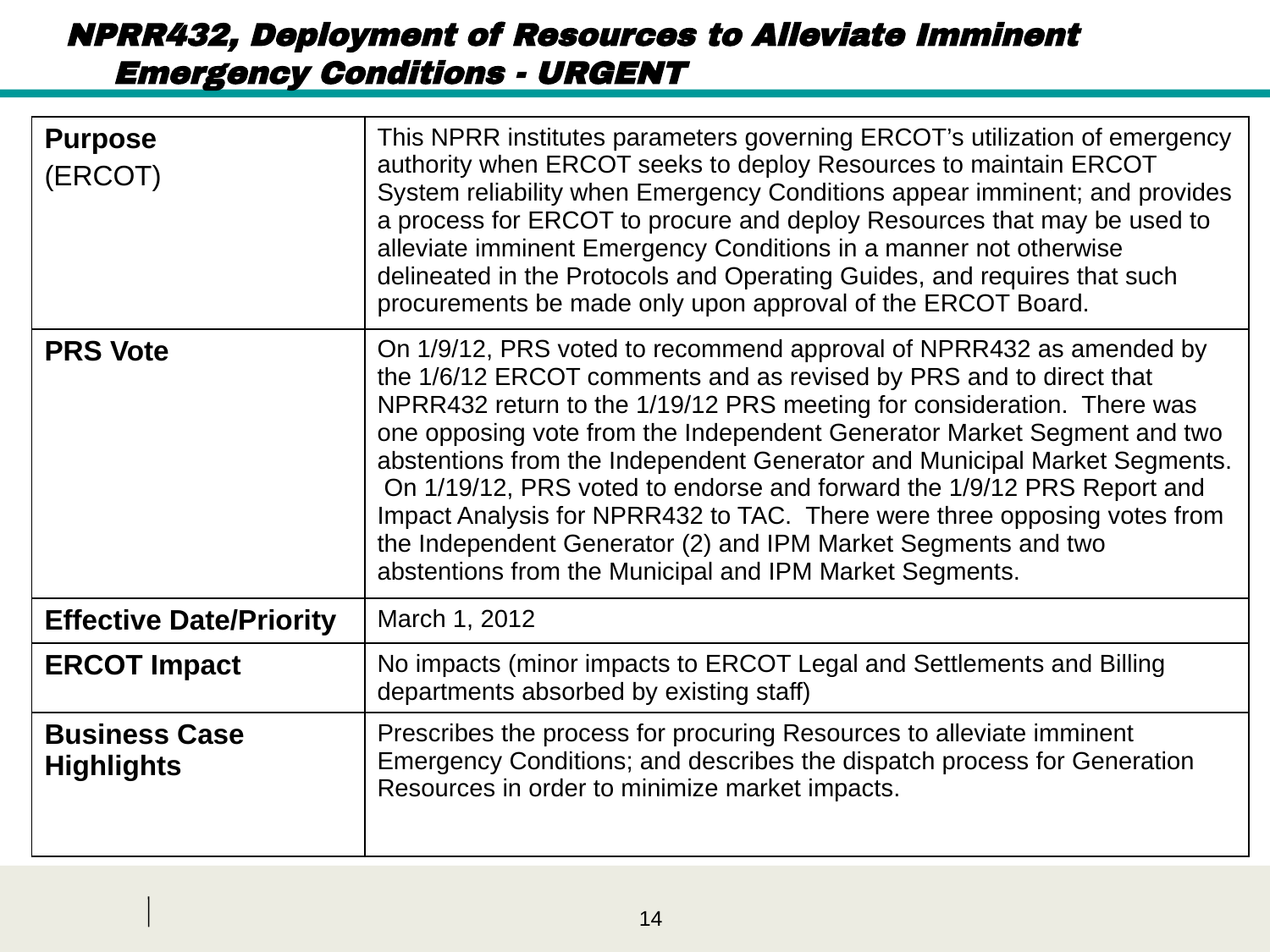

NPRR432, Deployment of Resources to Alleviate Imminent Emergency Conditions - Urgent
| Purpose (ERCOT) | This NPRR institutes parameters governing ERCOT’s utilization of emergency authority when ERCOT seeks to deploy Resources to maintain ERCOT System reliability when Emergency Conditions appear imminent; and provides a process for ERCOT to procure and deploy Resources that may be used to alleviate imminent Emergency Conditions in a manner not otherwise delineated in the Protocols and Operating Guides, and requires that such procurements be made only upon approval of the ERCOT Board. |
| --- | --- |
| PRS Vote | On 1/9/12, PRS voted to recommend approval of NPRR432 as amended by the 1/6/12 ERCOT comments and as revised by PRS and to direct that NPRR432 return to the 1/19/12 PRS meeting for consideration. There was one opposing vote from the Independent Generator Market Segment and two abstentions from the Independent Generator and Municipal Market Segments. On 1/19/12, PRS voted to endorse and forward the 1/9/12 PRS Report and Impact Analysis for NPRR432 to TAC. There were three opposing votes from the Independent Generator (2) and IPM Market Segments and two abstentions from the Municipal and IPM Market Segments. |
| Effective Date/Priority | March 1, 2012 |
| ERCOT Impact | No impacts (minor impacts to ERCOT Legal and Settlements and Billing departments absorbed by existing staff) |
| Business Case Highlights | Prescribes the process for procuring Resources to alleviate imminent Emergency Conditions; and describes the dispatch process for Generation Resources in order to minimize market impacts. |